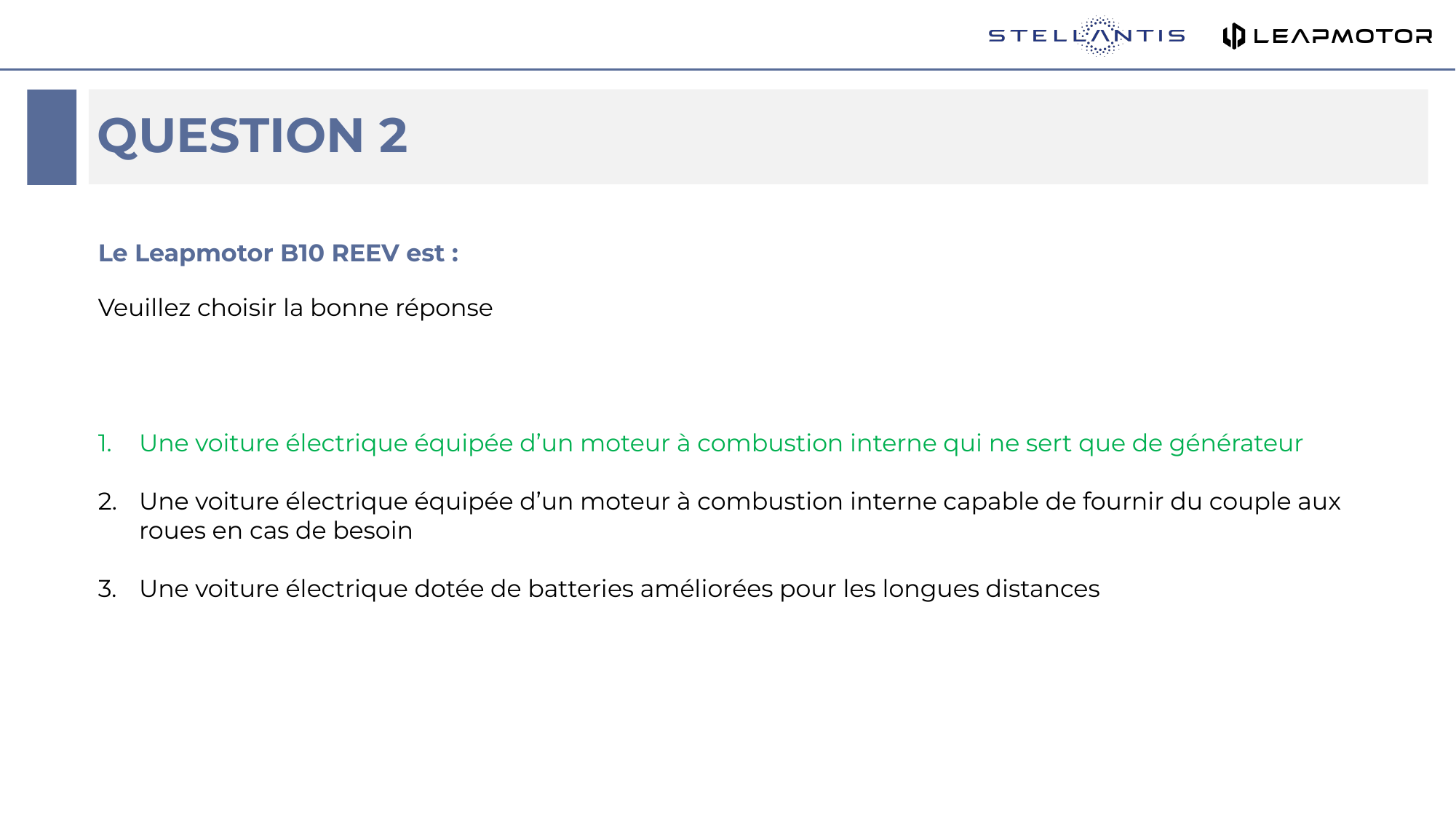

# Question 2
Le Leapmotor B10 REEV est :
Veuillez choisir la bonne réponse
Une voiture électrique équipée d’un moteur à combustion interne qui ne sert que de générateur

Une voiture électrique équipée d’un moteur à combustion interne capable de fournir du couple aux roues en cas de besoin

Une voiture électrique dotée de batteries améliorées pour les longues distances